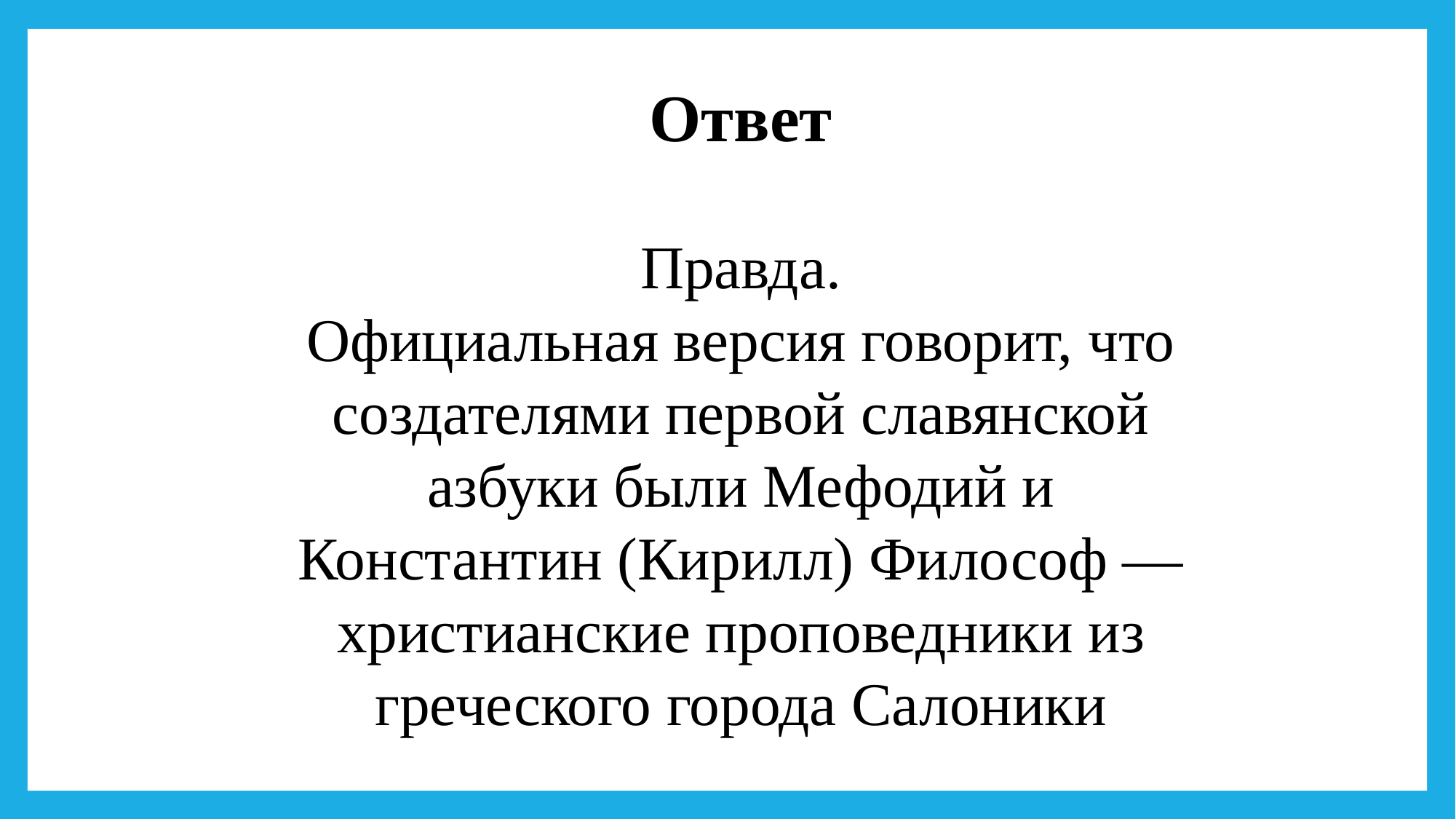

Ответ

Правда.
Официальная версия говорит, что создателями первой славянской азбуки были Мефодий и Константин (Кирилл) Философ — христианские проповедники из греческого города Салоники